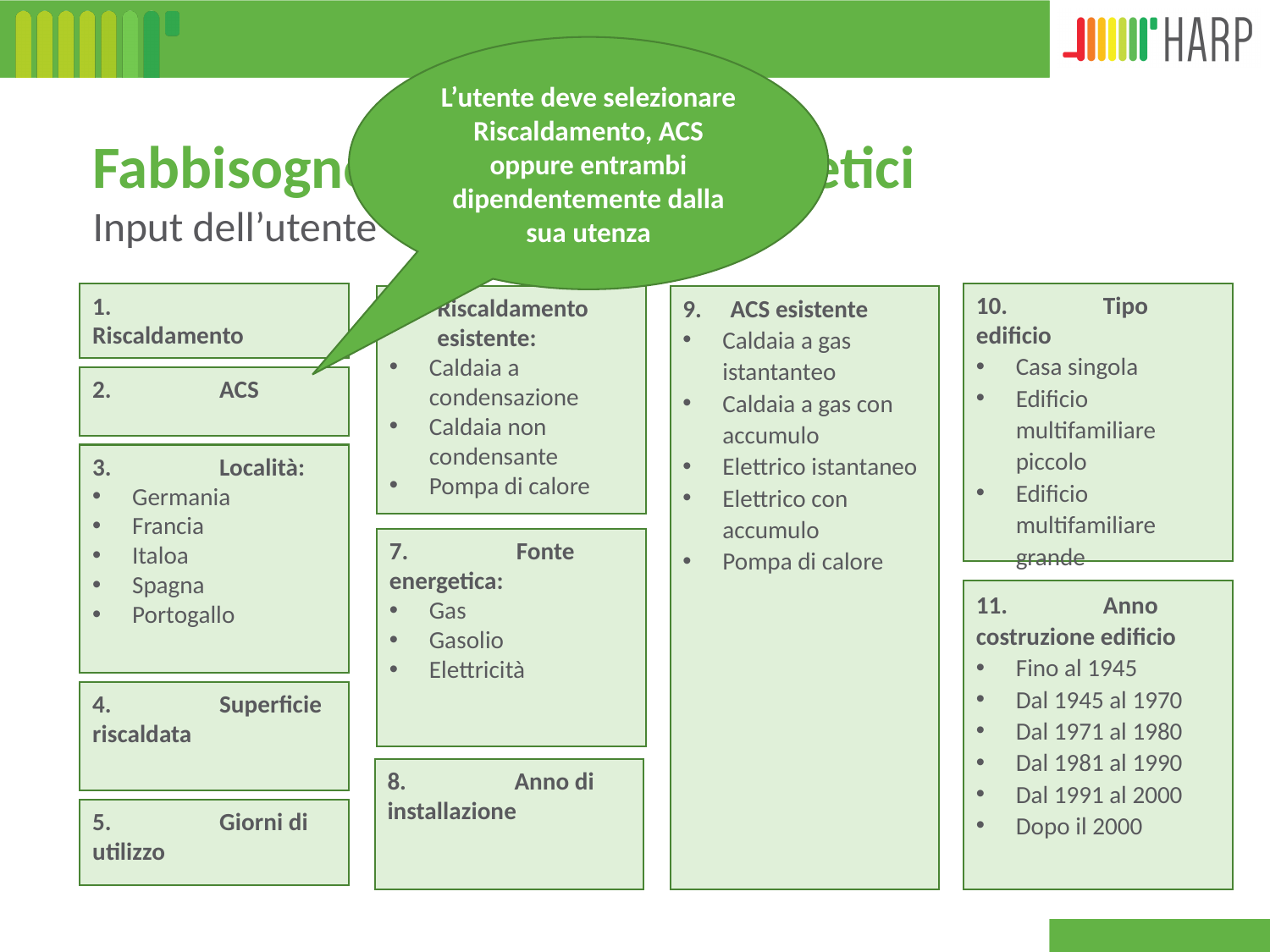

L’utente deve selezionare Riscaldamento, ACS oppure entrambi dipendentemente dalla sua utenza
# Fabbisogno e consume energetici
Input dell’utente

10.	Tipo edificio
Casa singola
Edificio multifamiliare piccolo
Edificio multifamiliare grande
1.	Riscaldamento
Riscaldamento esistente:
Caldaia a condensazione
Caldaia non condensante
Pompa di calore
ACS esistente
Caldaia a gas istantanteo
Caldaia a gas con accumulo
Elettrico istantaneo
Elettrico con accumulo
Pompa di calore

2.	ACS
3.	Località:
Germania
Francia
Italoa
Spagna
Portogallo
7.	Fonte energetica:
Gas
Gasolio
Elettricità
11.	Anno costruzione edificio
Fino al 1945
Dal 1945 al 1970
Dal 1971 al 1980
Dal 1981 al 1990
Dal 1991 al 2000
Dopo il 2000
4.	Superficie riscaldata
8.	Anno di installazione
5.	Giorni di utilizzo